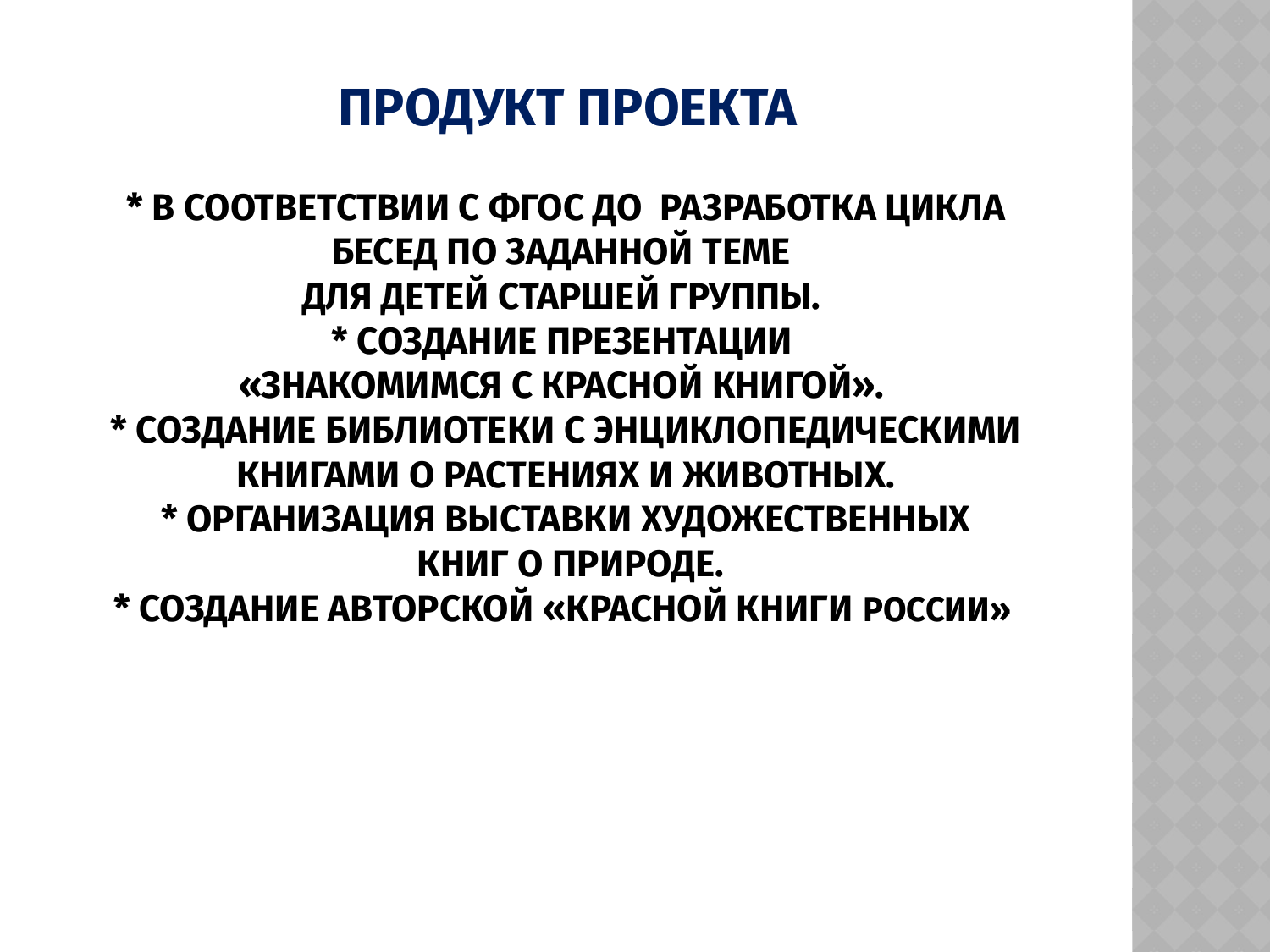

# Продукт проекта   * В соответствии с ФГОС ДО  разработка цикла бесед по заданной теме для детей старшей группы. * Создание презентации «Знакомимся с Красной книгой». * Создание библиотеки с энциклопедическими книгами о растениях и животных. * Организация выставки художественных книг о природе. * Создание авторской «Красной книги России»